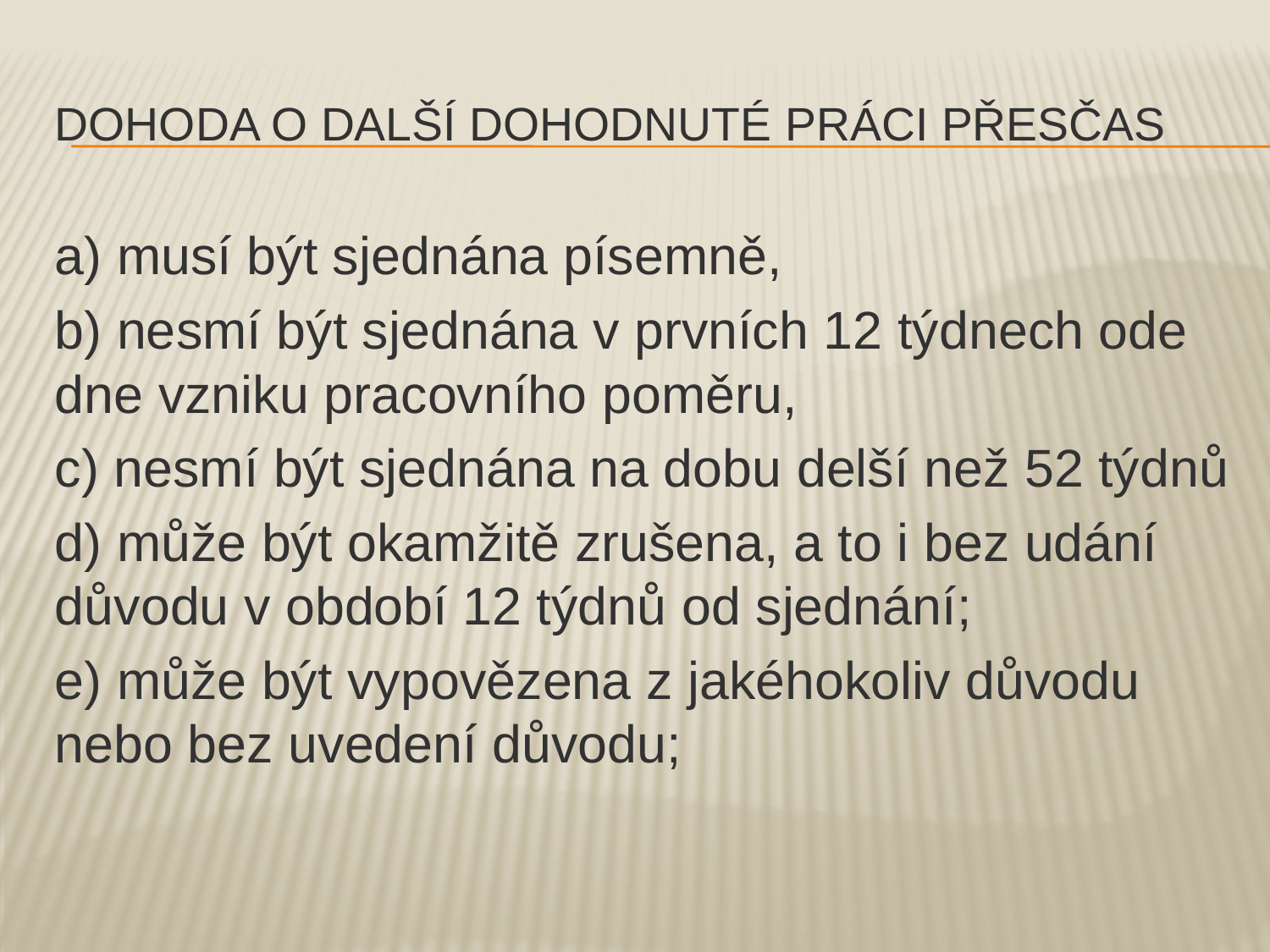

# Dohoda o další dohodnuté práci přesčas
a) musí být sjednána písemně,
b) nesmí být sjednána v prvních 12 týdnech ode dne vzniku pracovního poměru,
c) nesmí být sjednána na dobu delší než 52 týdnů
d) může být okamžitě zrušena, a to i bez udání důvodu v období 12 týdnů od sjednání;
e) může být vypovězena z jakéhokoliv důvodu nebo bez uvedení důvodu;